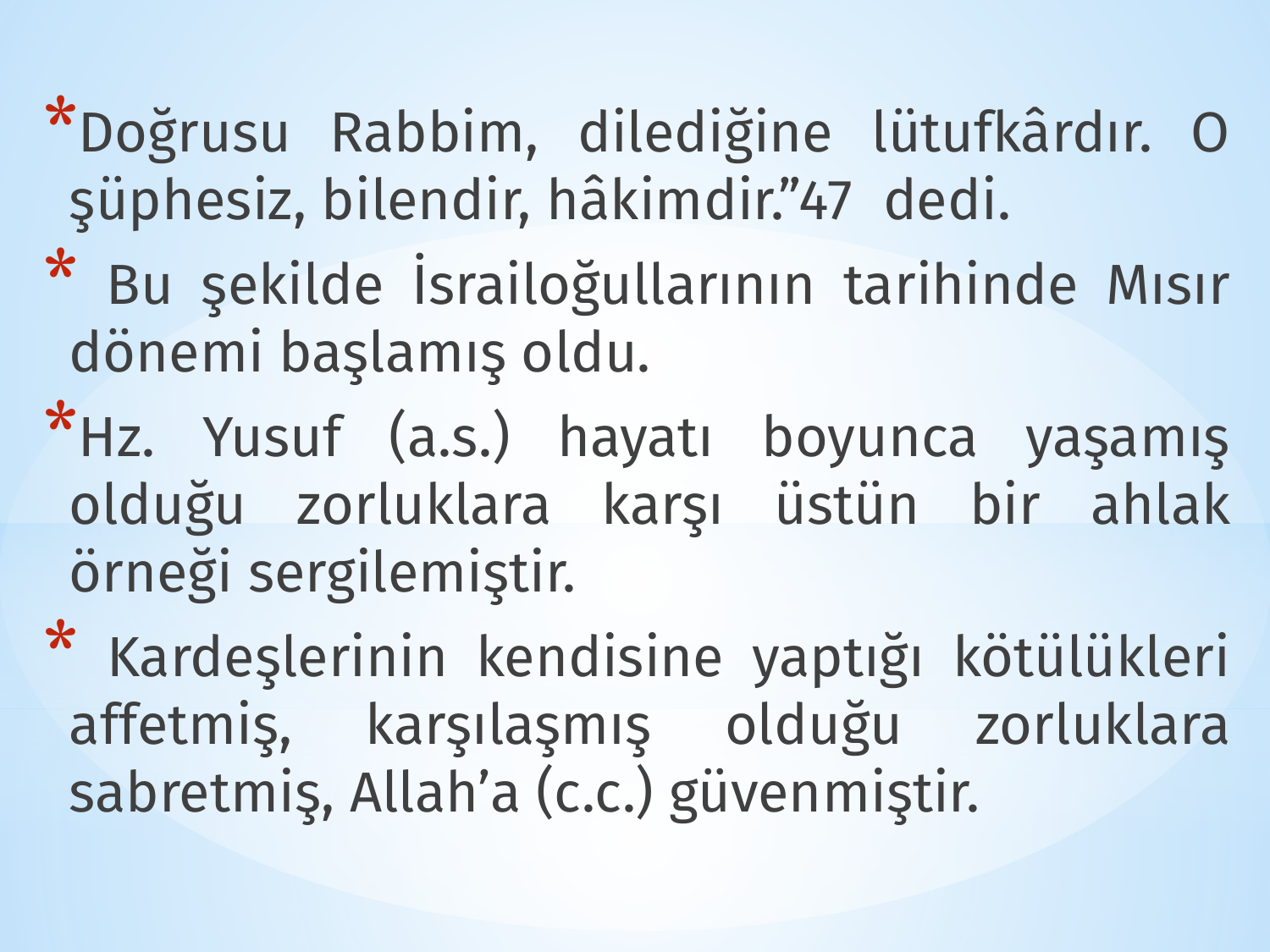

Doğrusu Rabbim, dilediğine lütufkârdır. O şüphesiz, bilendir, hâkimdir.”47  dedi.
 Bu şekilde İsrailoğullarının tarihinde Mısır dönemi başlamış oldu.
Hz. Yusuf (a.s.) hayatı boyunca yaşamış olduğu zorluklara karşı üstün bir ahlak örneği sergilemiştir.
 Kardeşlerinin kendisine yaptığı kötülükleri affetmiş, karşılaşmış olduğu zorluklara sabretmiş, Allah’a (c.c.) güvenmiştir.